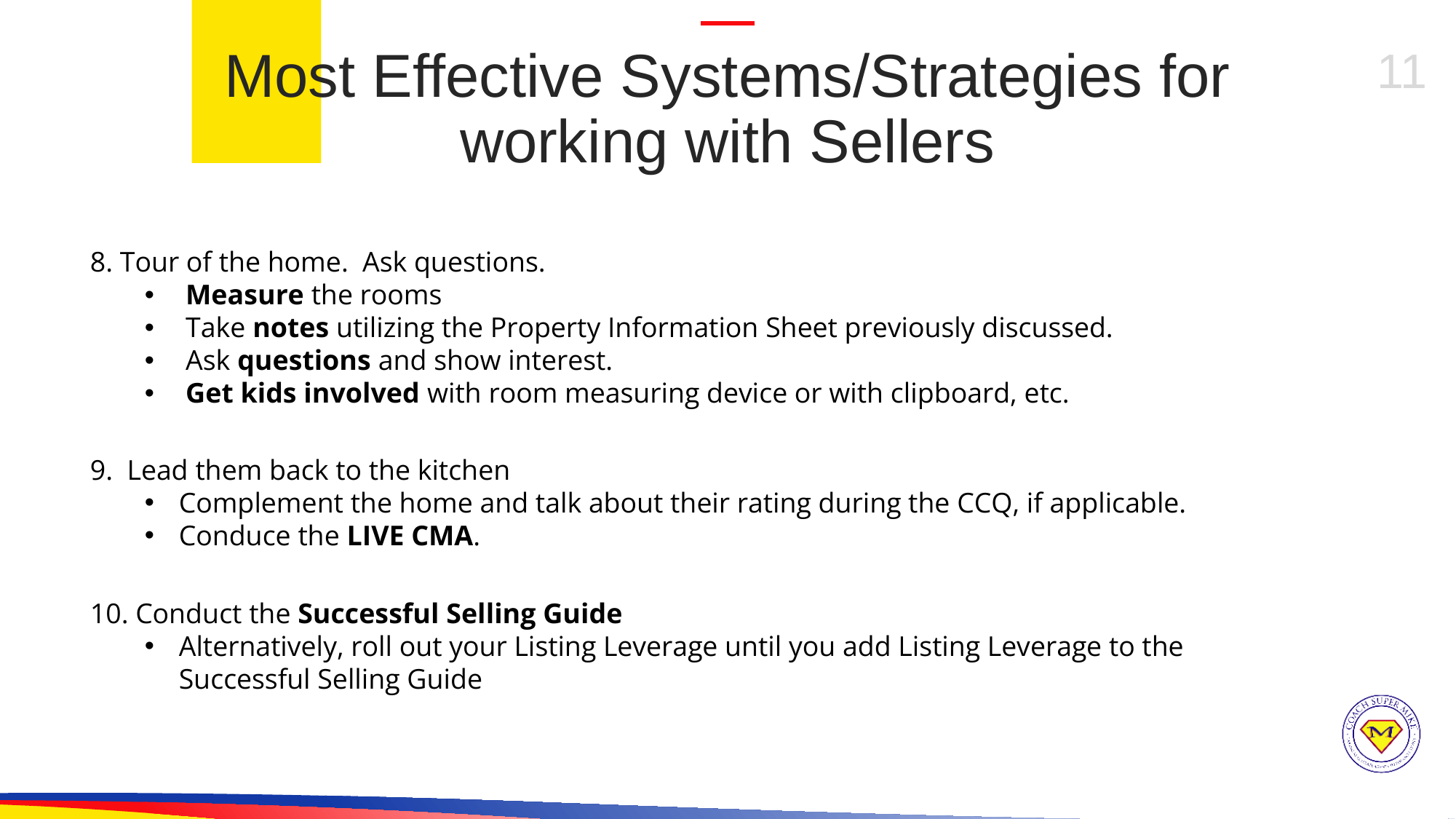

Most Effective Systems/Strategies for working with Sellers
8. Tour of the home.  Ask questions.
Measure the rooms
Take notes utilizing the Property Information Sheet previously discussed.
Ask questions and show interest.
Get kids involved with room measuring device or with clipboard, etc.
9.  Lead them back to the kitchen
Complement the home and talk about their rating during the CCQ, if applicable.
Conduce the LIVE CMA.

10. Conduct the Successful Selling Guide
Alternatively, roll out your Listing Leverage until you add Listing Leverage to the Successful Selling Guide